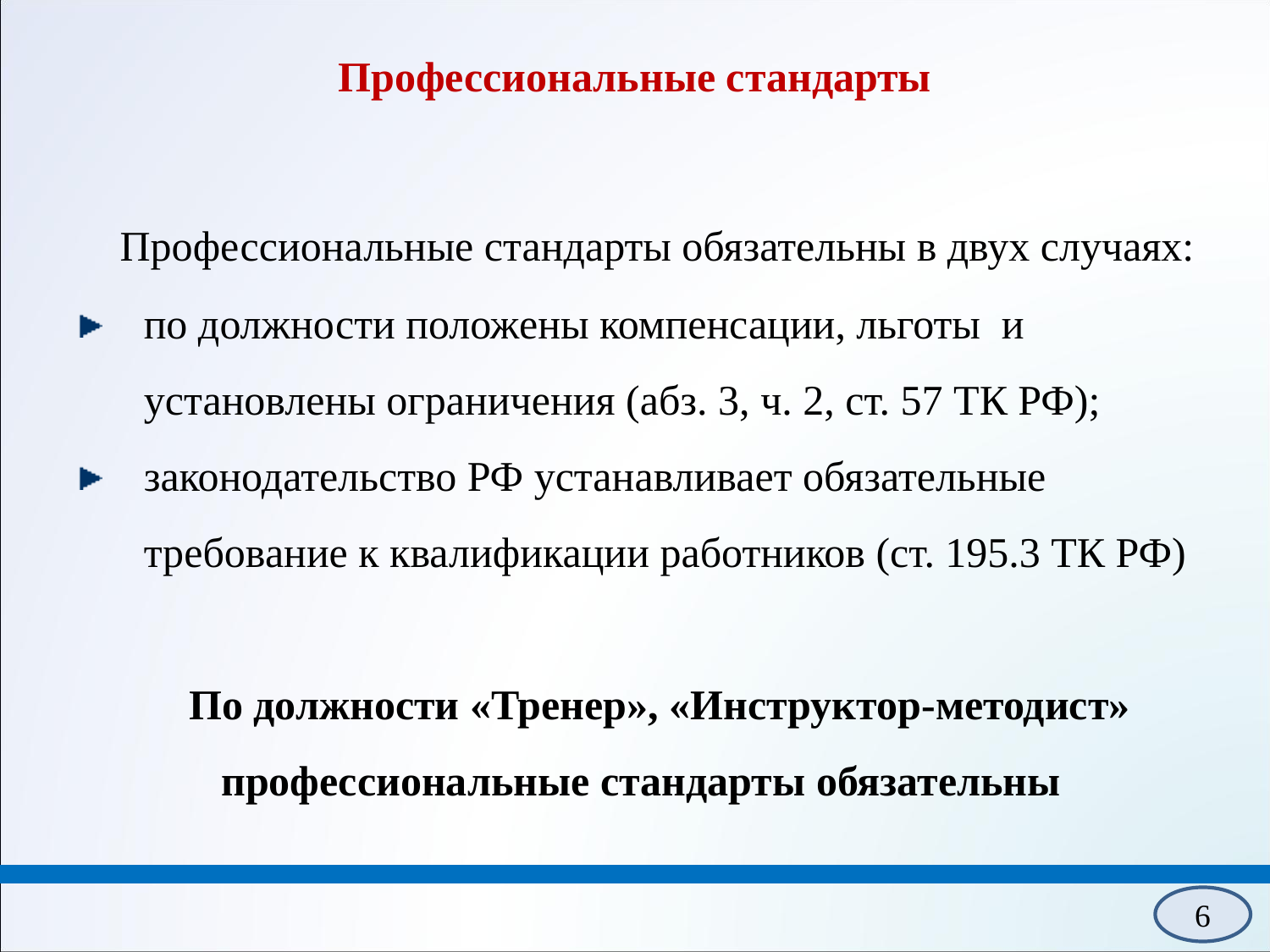

# Профессиональные стандарты
	Профессиональные стандарты обязательны в двух случаях:
по должности положены компенсации, льготы  и установлены ограничения (абз. 3, ч. 2, ст. 57 ТК РФ);
законодательство РФ устанавливает обязательные требование к квалификации работников (ст. 195.3 ТК РФ)

	По должности «Тренер», «Инструктор-методист»
профессиональные стандарты обязательны

6